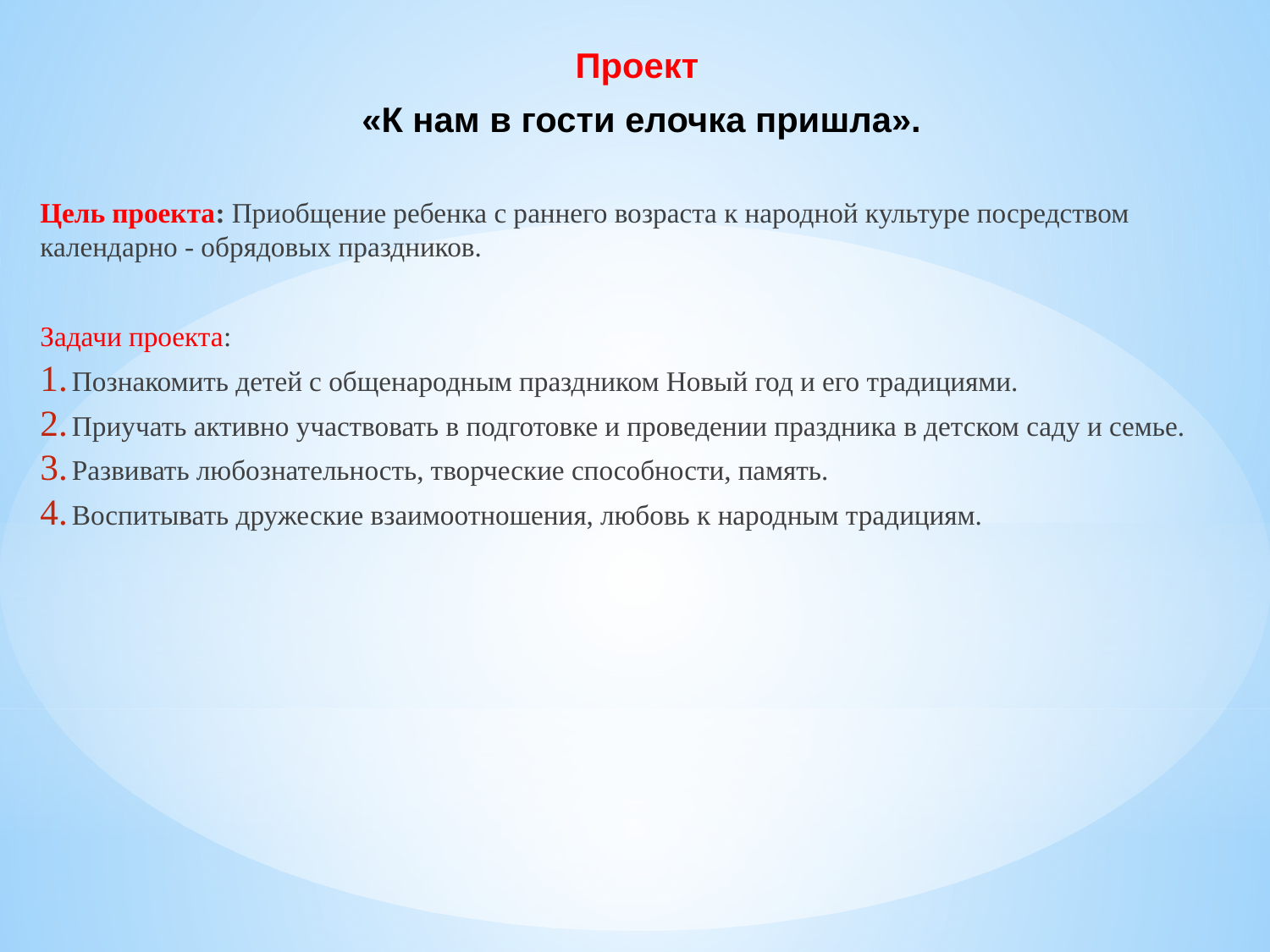

Проект
«К нам в гости елочка пришла».

Цель проекта: Приобщение ребенка с раннего возраста к народной культуре посредством календарно - обрядовых праздников.

Задачи проекта:
Познакомить детей с общенародным праздником Новый год и его традициями.
Приучать активно участвовать в подготовке и проведении праздника в детском саду и семье.
Развивать любознательность, творческие способности, память.
Воспитывать дружеские взаимоотношения, любовь к народным традициям.